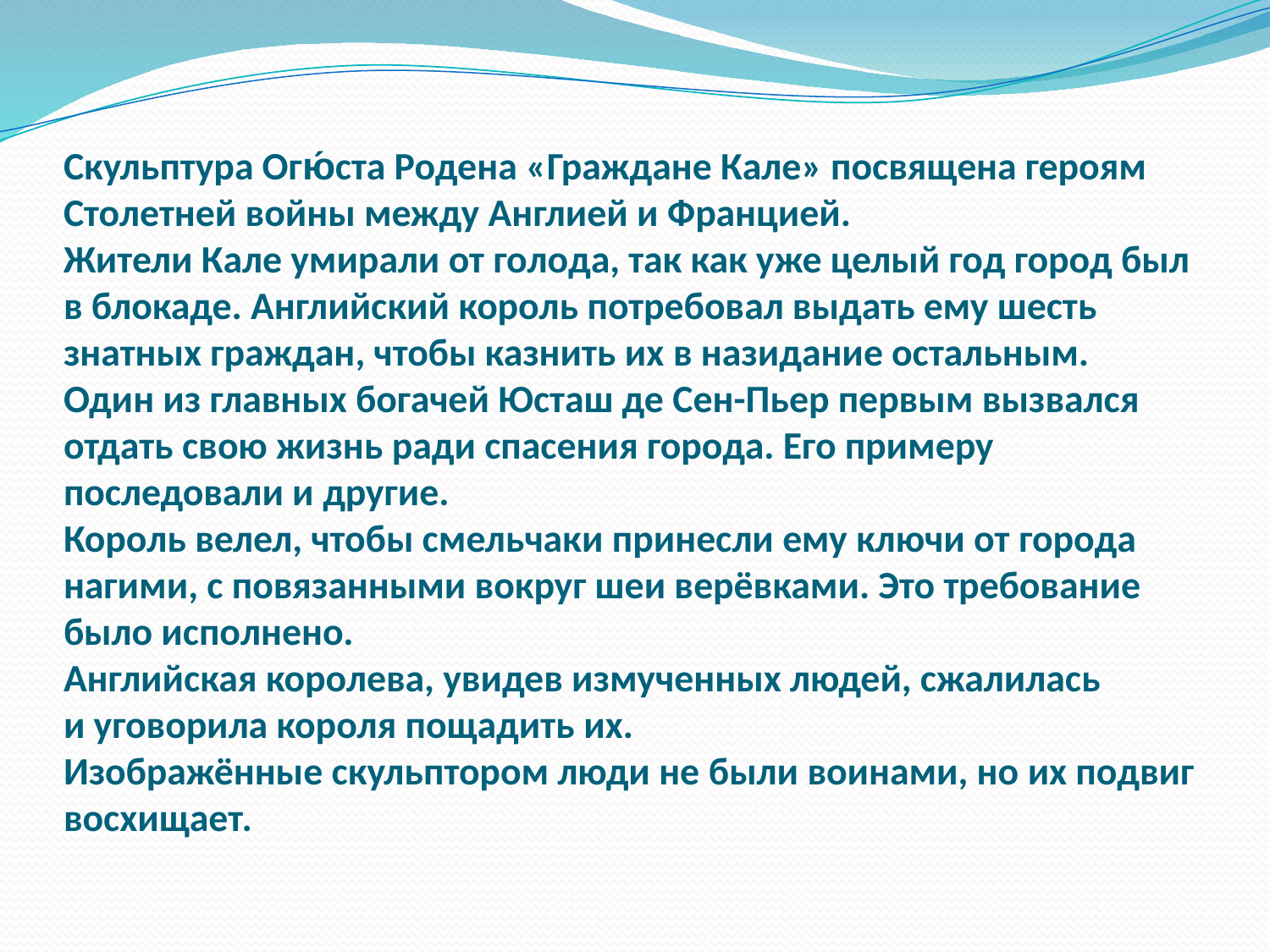

Скульптура Огю́ста Родена «Граждане Кале» посвящена героям Столетней войны между Англией и Францией.
Жители Кале умирали от голода, так как уже целый год город был в блокаде. Английский король потребовал выдать ему шесть знатных граждан, чтобы казнить их в назидание остальным.
Один из главных богачей Юсташ де Сен-Пьер первым вызвался отдать свою жизнь ради спасения города. Его примеру последовали и другие.
Король велел, чтобы смельчаки принесли ему ключи от города нагими, с повязанными вокруг шеи верёвками. Это требование было исполнено.
Английская королева, увидев измученных людей, сжалилась и уговорила короля пощадить их.
Изображённые скульптором люди не были воинами, но их подвиг восхищает.